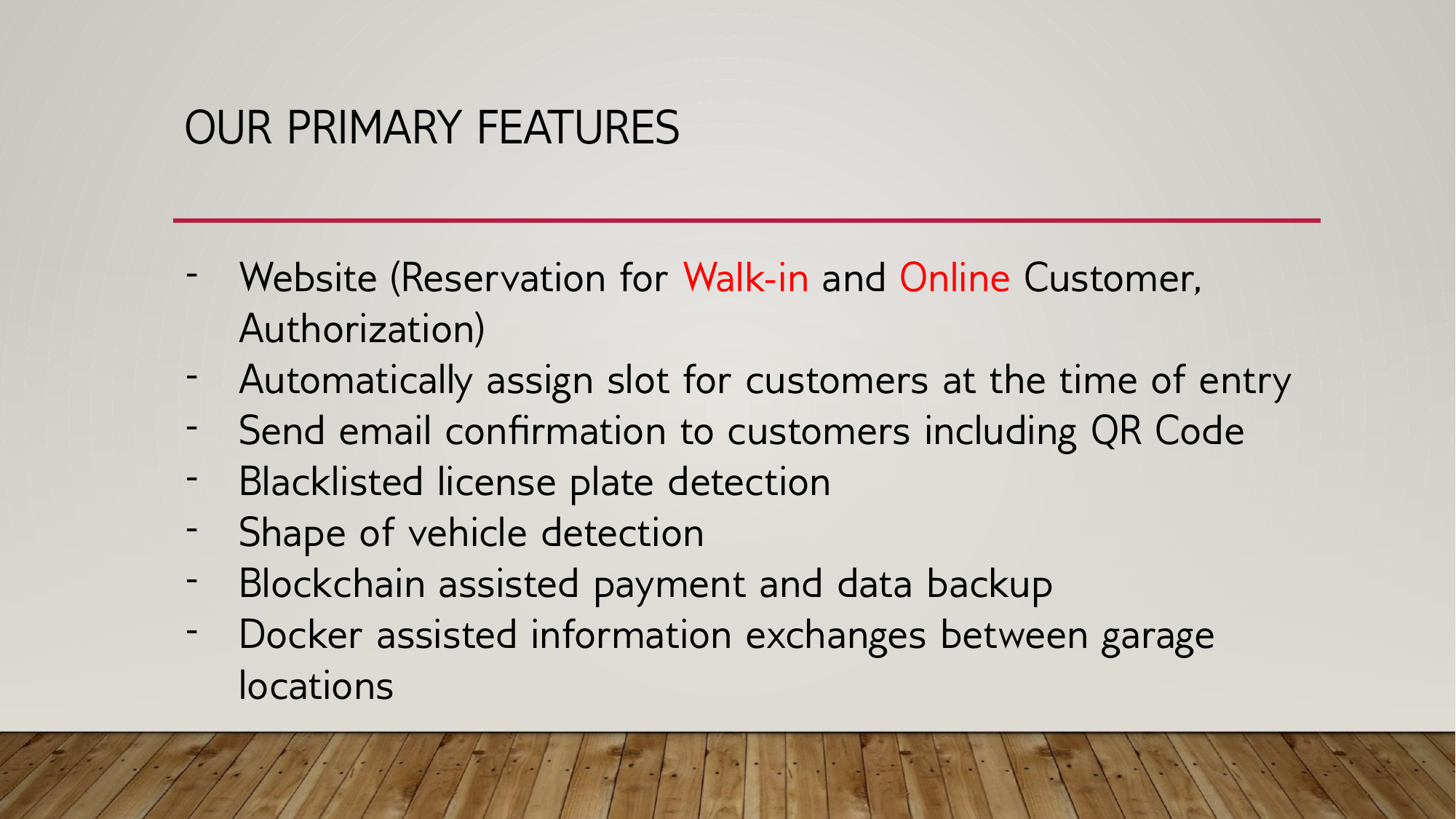

# OUR PRIMARY FEATURES
Website (Reservation for Walk-in and Online Customer, Authorization)
Automatically assign slot for customers at the time of entry
Send email confirmation to customers including QR Code
Blacklisted license plate detection
Shape of vehicle detection
Blockchain assisted payment and data backup
Docker assisted information exchanges between garage locations